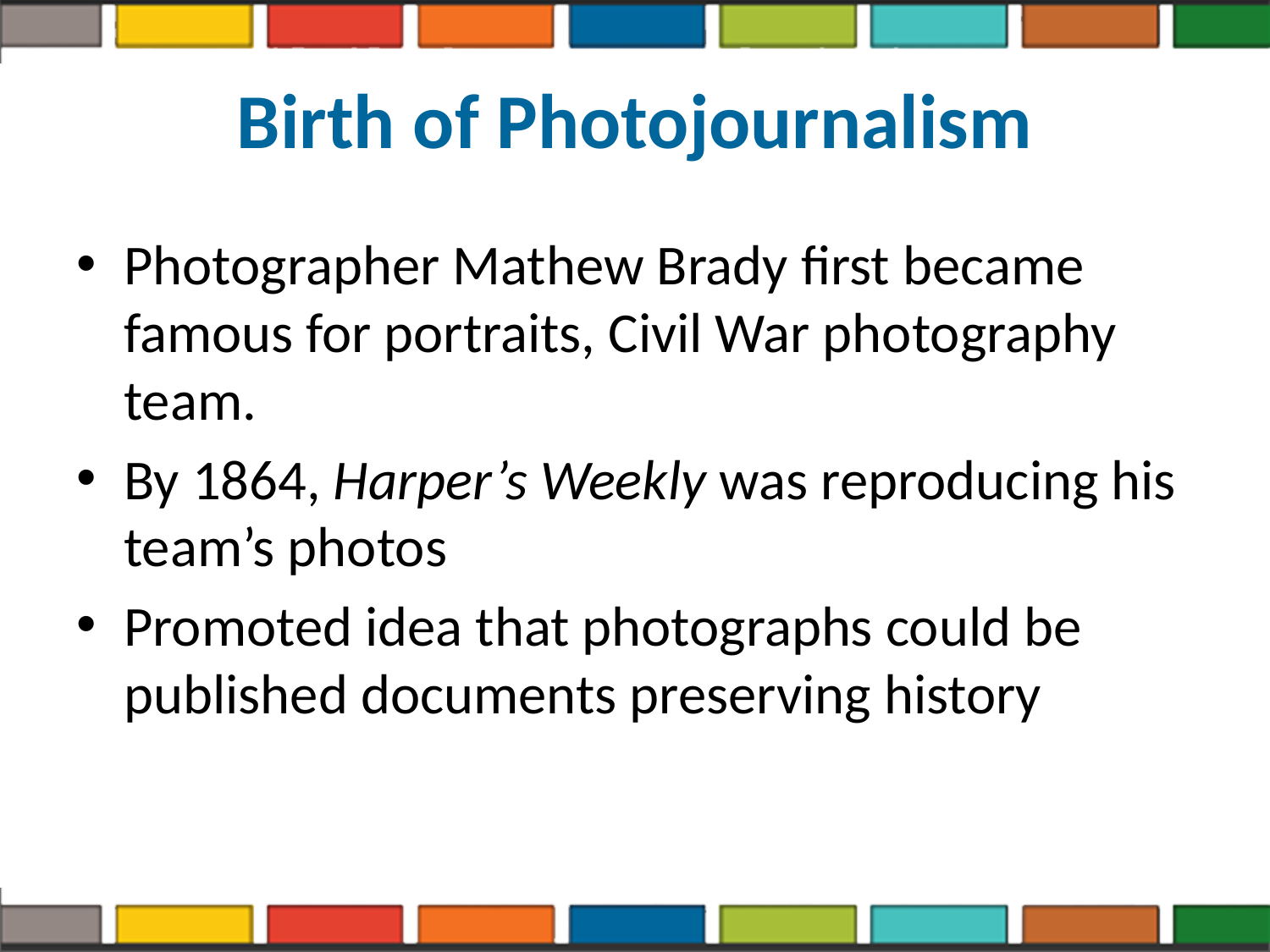

# Birth of Photojournalism
Photographer Mathew Brady first became famous for portraits, Civil War photography team.
By 1864, Harper’s Weekly was reproducing his team’s photos
Promoted idea that photographs could be published documents preserving history